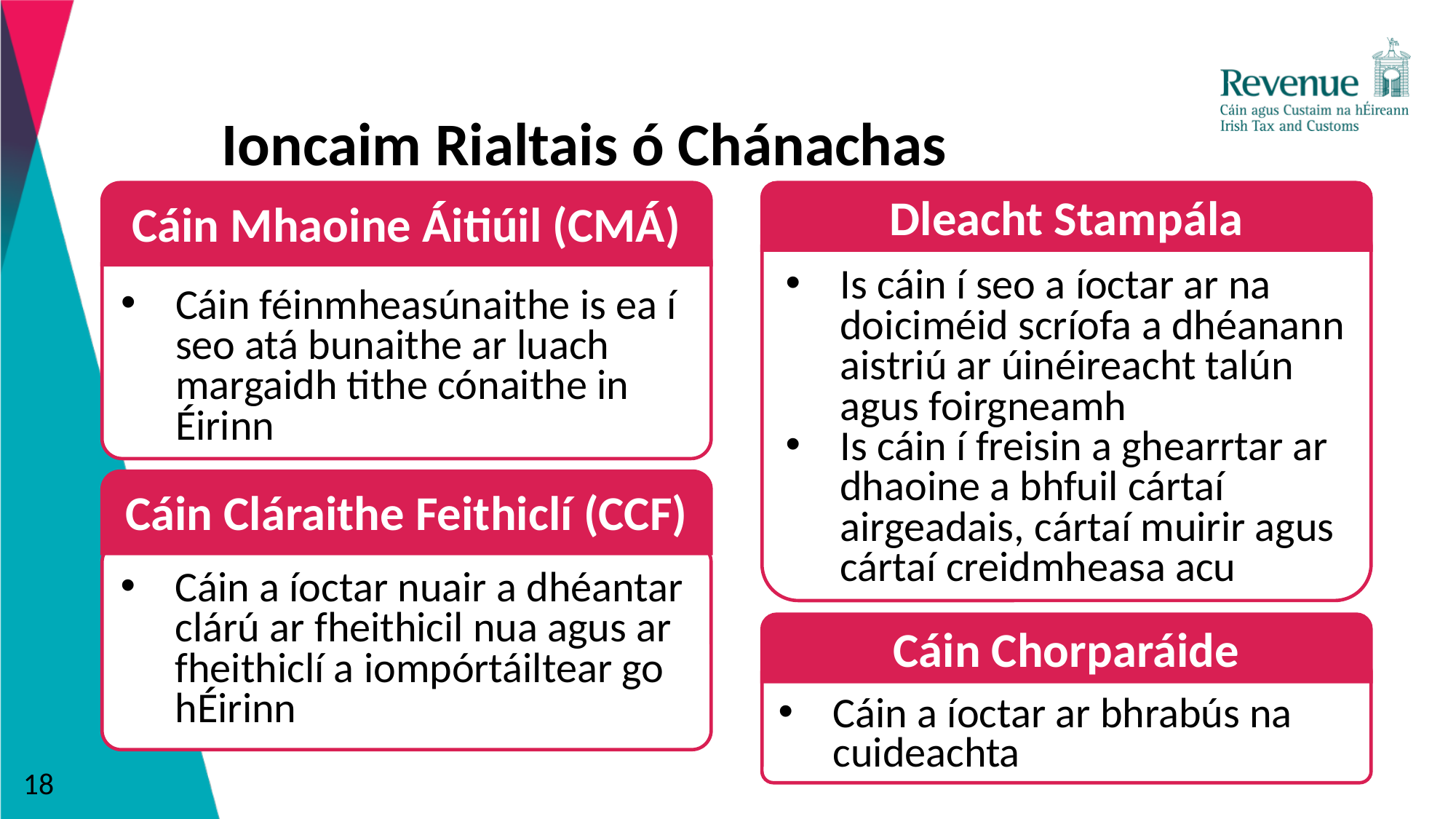

# Ioncaim Rialtais ó Chánachas 3
Ioncaim Rialtais ó Chánachas
Cáin Mhaoine Áitiúil (CMÁ)
Cáin féinmheasúnaithe is ea í seo atá bunaithe ar luach margaidh tithe cónaithe in Éirinn
Dleacht Stampála
Is cáin í seo a íoctar ar na doiciméid scríofa a dhéanann aistriú ar úinéireacht talún agus foirgneamh
Is cáin í freisin a ghearrtar ar dhaoine a bhfuil cártaí airgeadais, cártaí muirir agus cártaí creidmheasa acu
Cáin Cláraithe Feithiclí (CCF)
Cáin a íoctar nuair a dhéantar clárú ar fheithicil nua agus ar fheithiclí a iompórtáiltear go hÉirinn
Cáin Chorparáide
Cáin a íoctar ar bhrabús na cuideachta
18